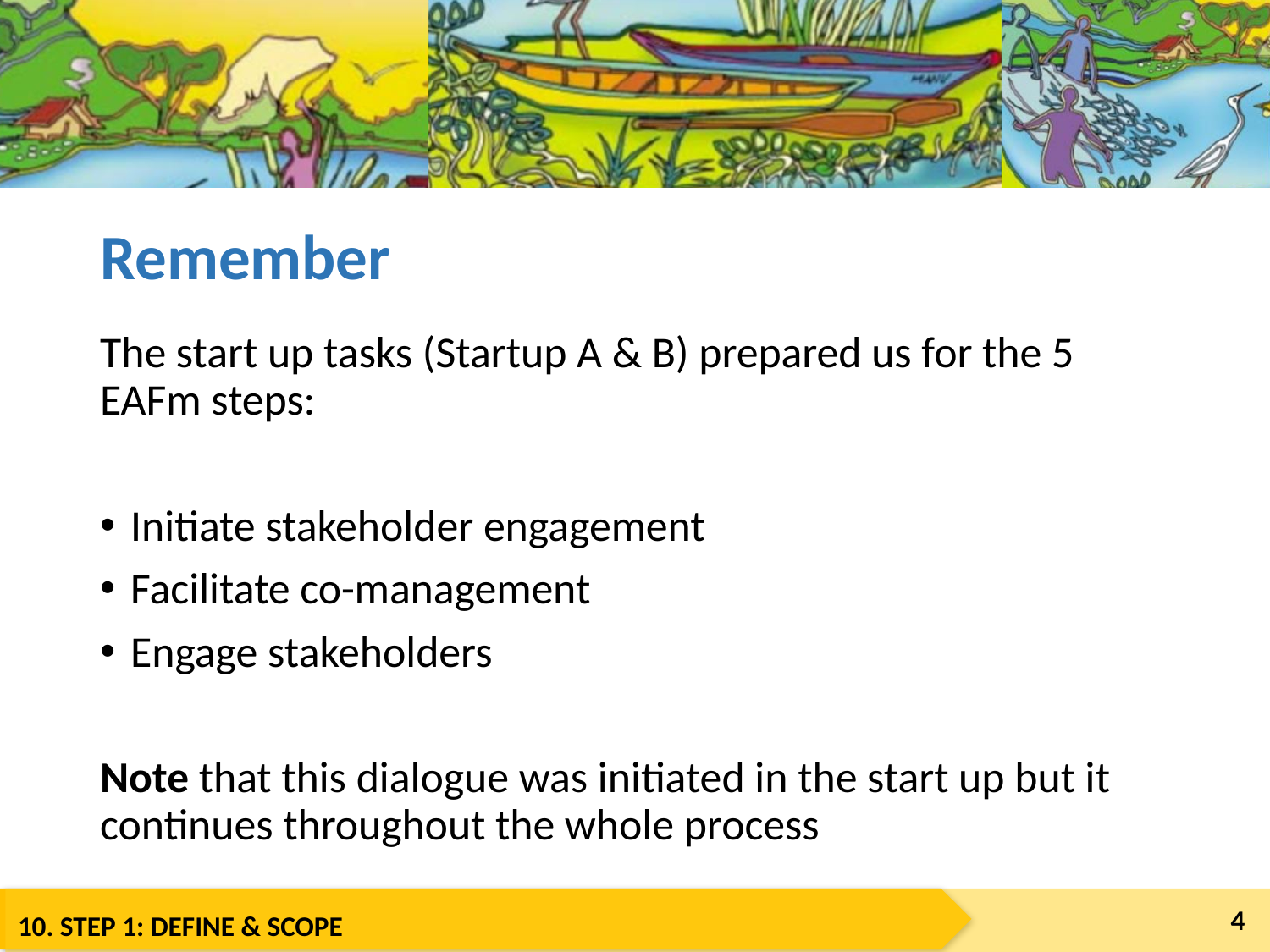

# Remember
The start up tasks (Startup A & B) prepared us for the 5 EAFm steps:

Initiate stakeholder engagement
Facilitate co-management
Engage stakeholders

Note that this dialogue was initiated in the start up but it continues throughout the whole process
4